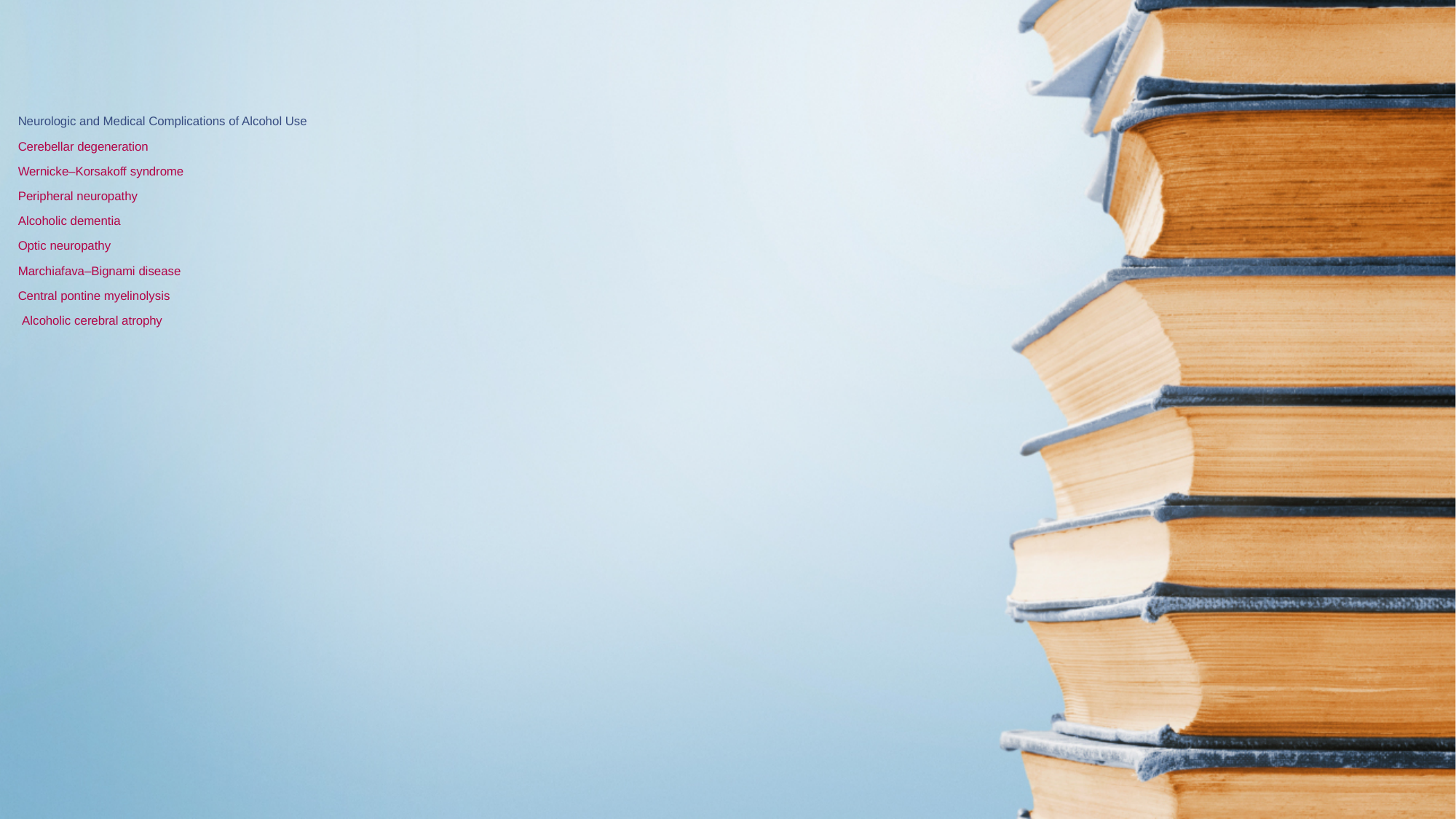

# Neurologic and Medical Complications of Alcohol Use Cerebellar degeneration Wernicke–Korsakoff syndrome Peripheral neuropathy Alcoholic dementia Optic neuropathy Marchiafava–Bignami disease Central pontine myelinolysis Alcoholic cerebral atrophy